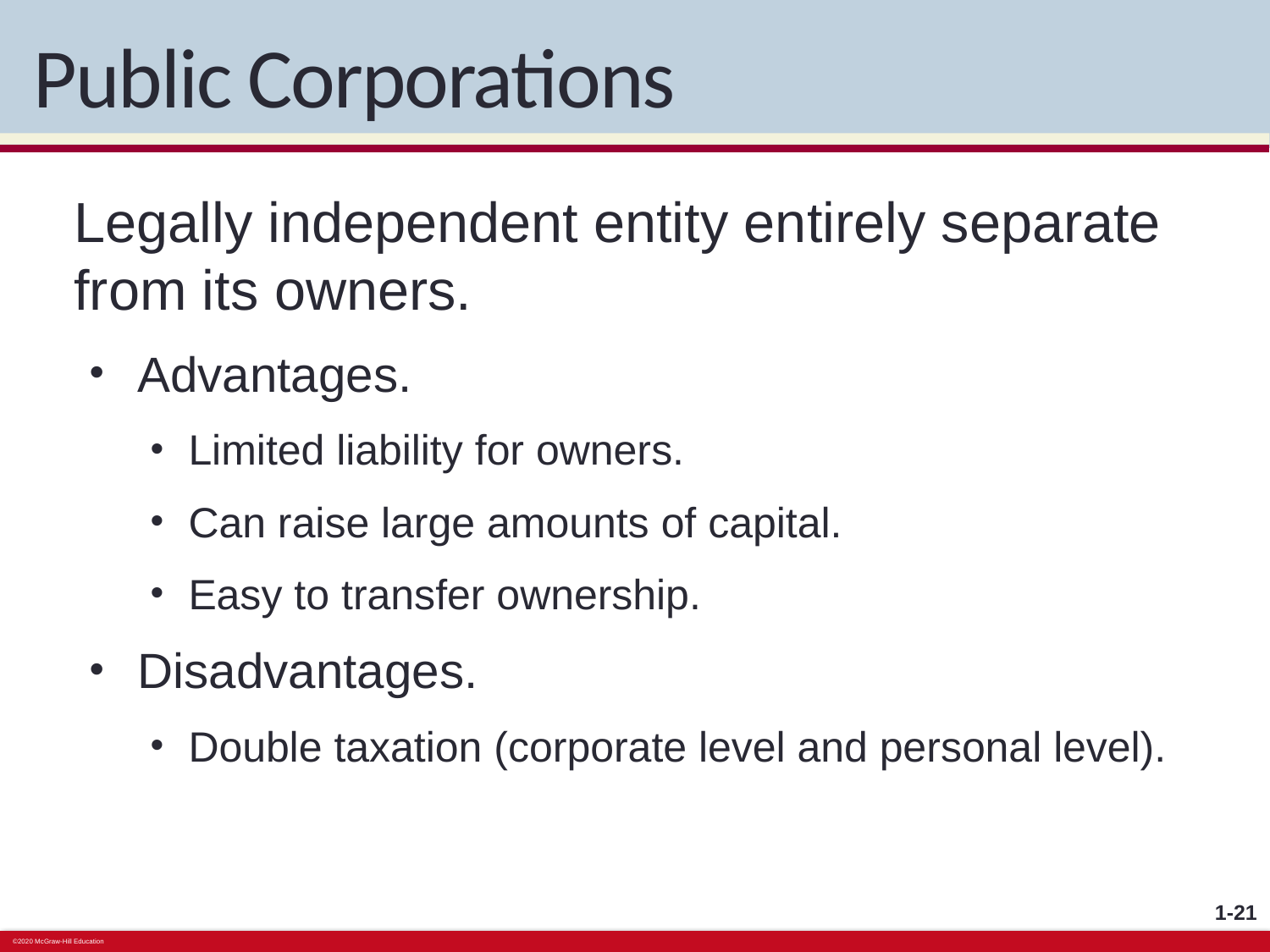

# Public Corporations
Legally independent entity entirely separate from its owners.
Advantages.
Limited liability for owners.
Can raise large amounts of capital.
Easy to transfer ownership.
Disadvantages.
Double taxation (corporate level and personal level).